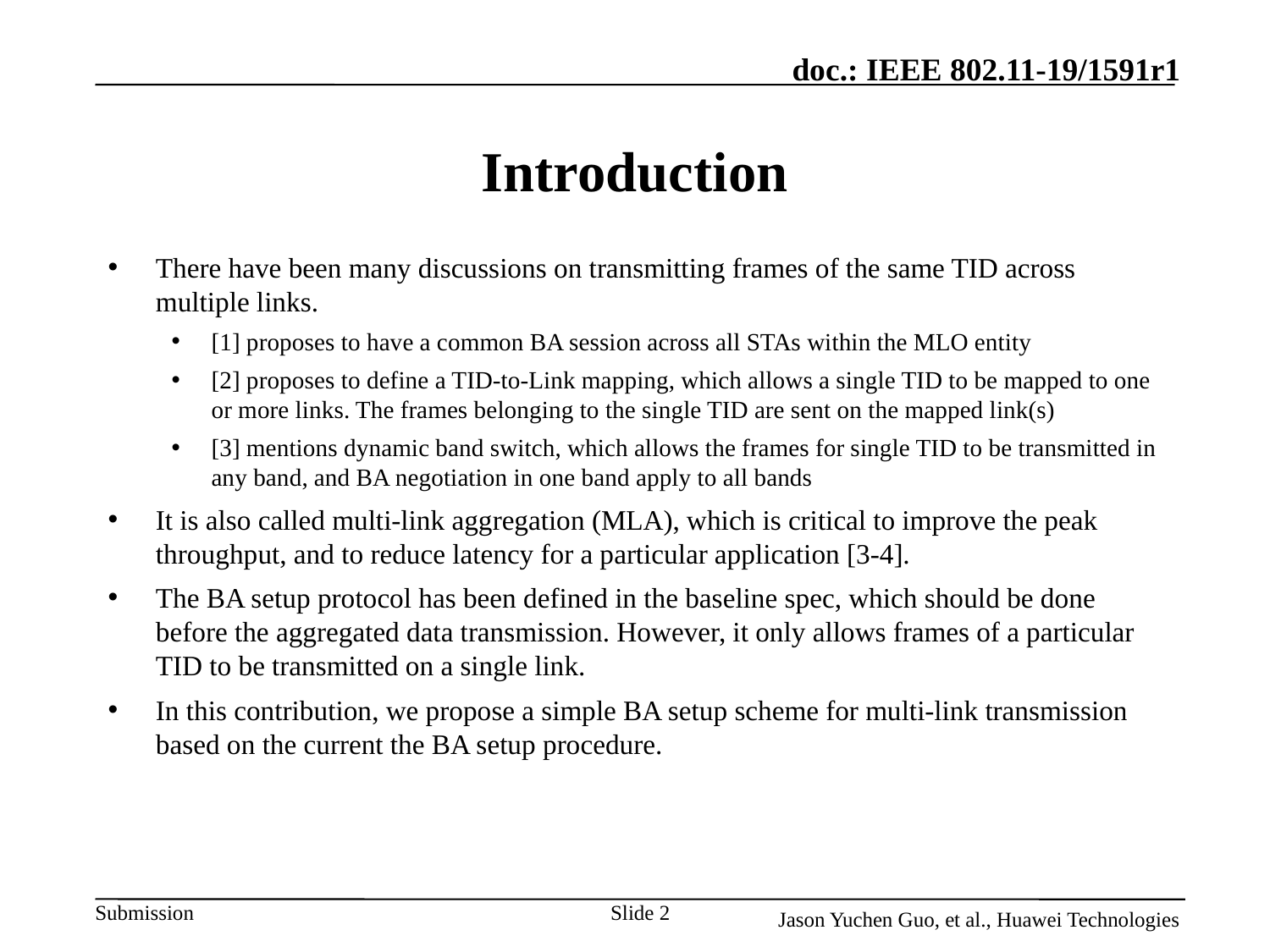

# Introduction
There have been many discussions on transmitting frames of the same TID across multiple links.
[1] proposes to have a common BA session across all STAs within the MLO entity
[2] proposes to define a TID-to-Link mapping, which allows a single TID to be mapped to one or more links. The frames belonging to the single TID are sent on the mapped link(s)
[3] mentions dynamic band switch, which allows the frames for single TID to be transmitted in any band, and BA negotiation in one band apply to all bands
It is also called multi-link aggregation (MLA), which is critical to improve the peak throughput, and to reduce latency for a particular application [3-4].
The BA setup protocol has been defined in the baseline spec, which should be done before the aggregated data transmission. However, it only allows frames of a particular TID to be transmitted on a single link.
In this contribution, we propose a simple BA setup scheme for multi-link transmission based on the current the BA setup procedure.
Slide 2